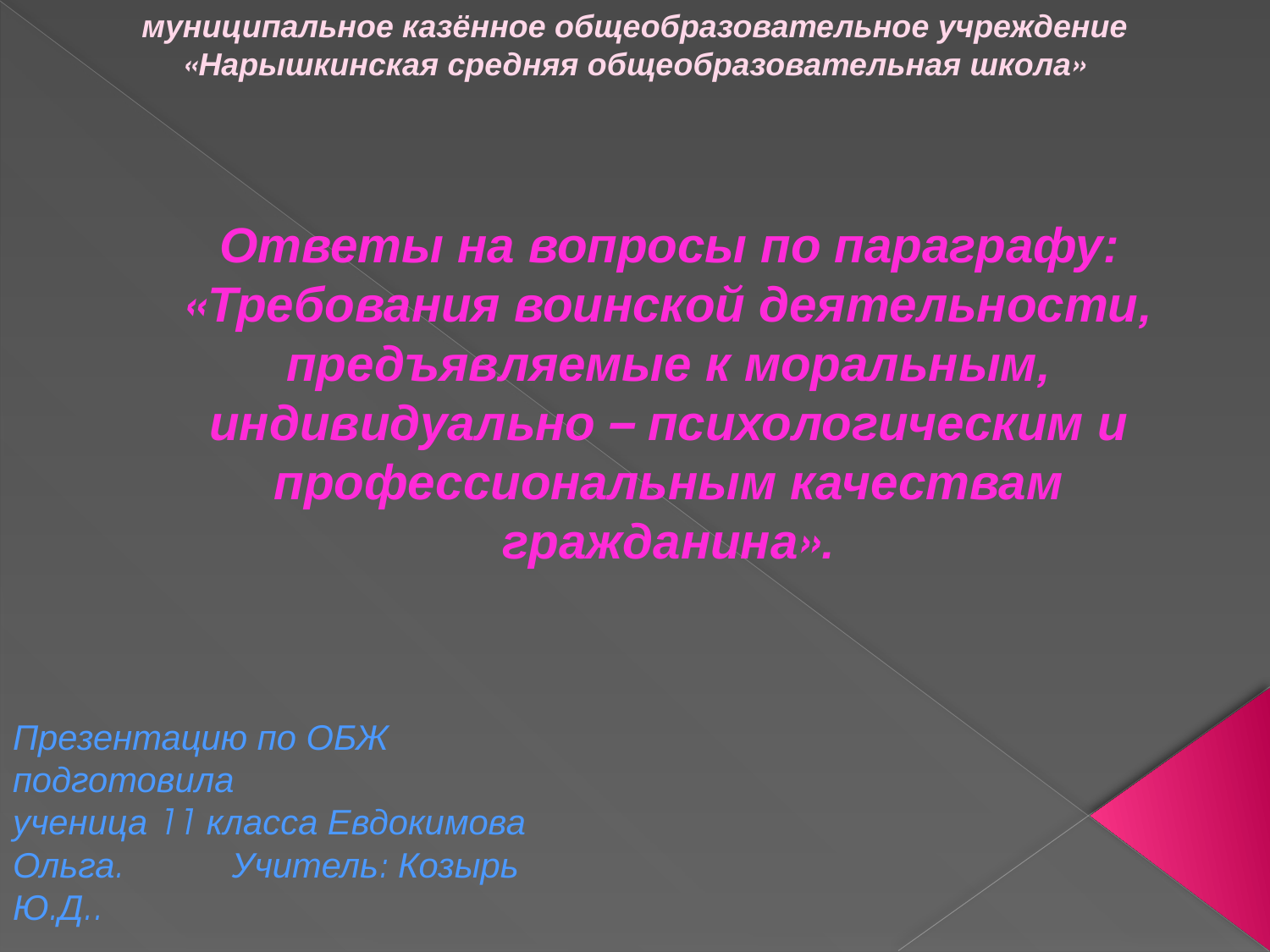

муниципальное казённое общеобразовательное учреждение «Нарышкинская средняя общеобразовательная школа»
# Ответы на вопросы по параграфу: «Требования воинской деятельности, предъявляемые к моральным, индивидуально – психологическим и профессиональным качествам гражданина».
Презентацию по ОБЖ подготовила                   ученица 11 класса Евдокимова Ольга.           Учитель: Козырь Ю.Д..